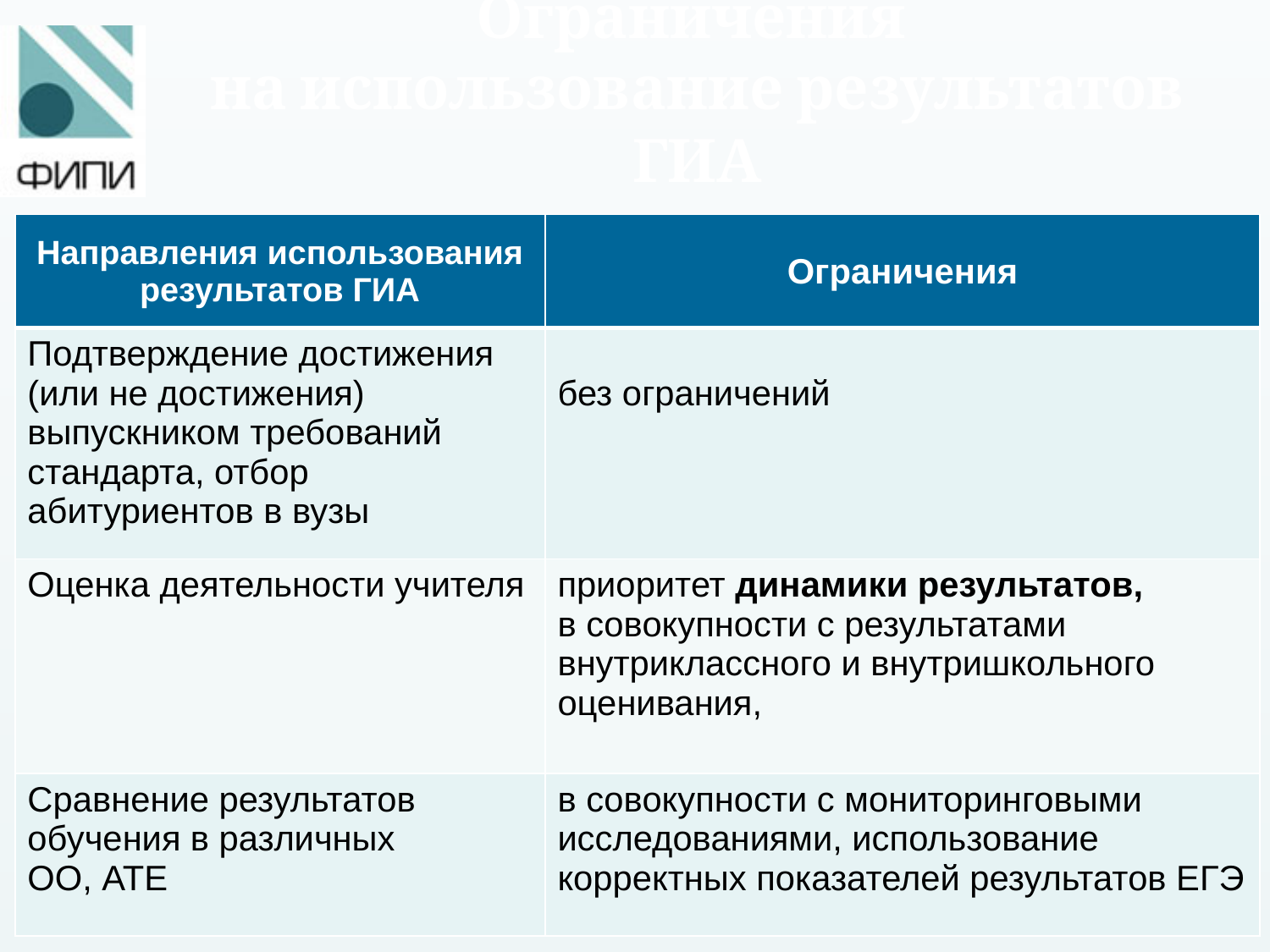

Ограничения
на использование результатов ГИА
| Направления использования результатов ГИА | Ограничения |
| --- | --- |
| Подтверждение достижения (или не достижения) выпускником требований стандарта, отбор абитуриентов в вузы | без ограничений |
| Оценка деятельности учителя | приоритет динамики результатов, в совокупности с результатами внутриклассного и внутришкольного оценивания, |
| Сравнение результатов обучения в различных ОО, АТЕ | в совокупности с мониторинговыми исследованиями, использование корректных показателей результатов ЕГЭ |